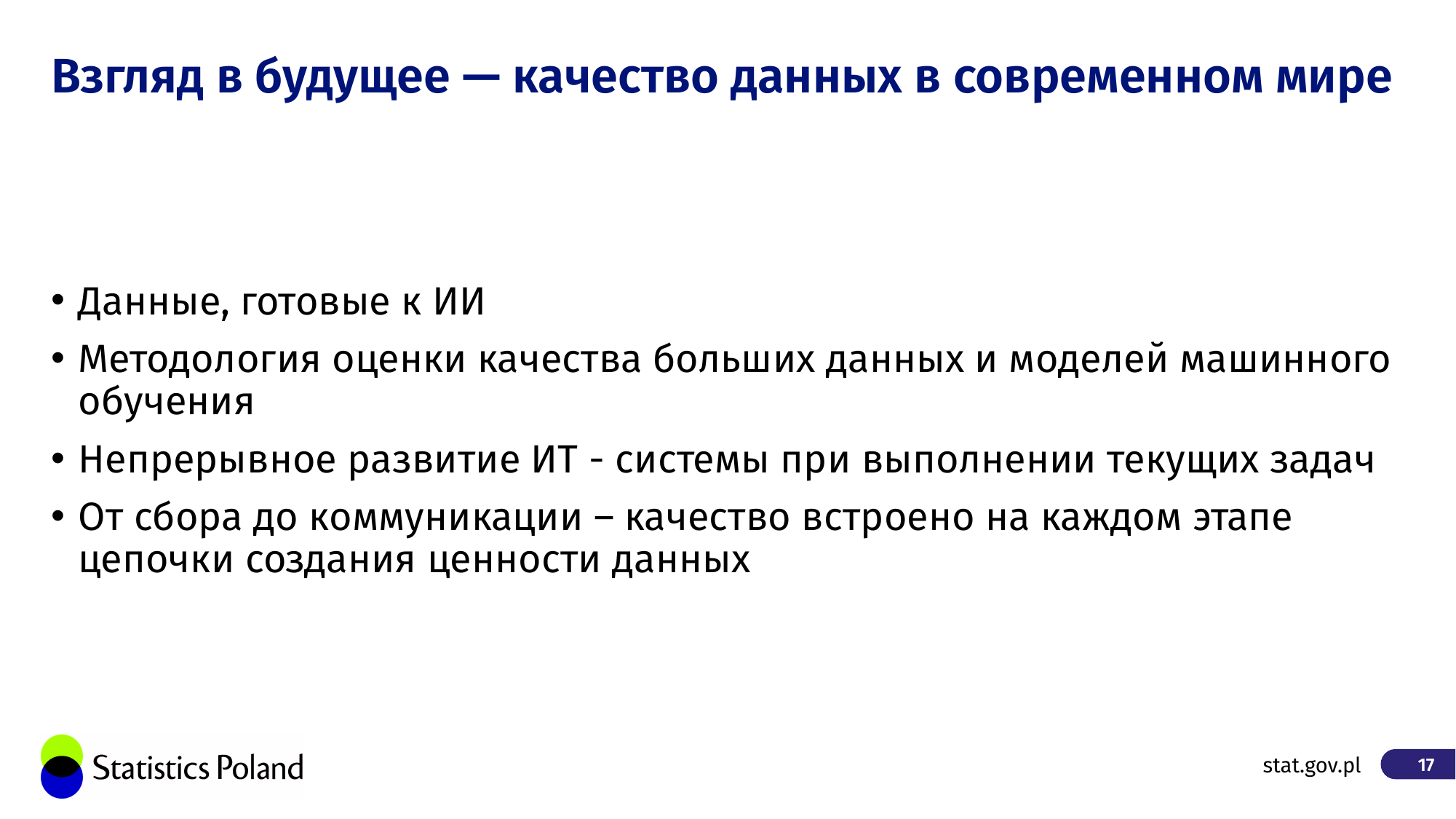

# Взгляд в будущее — качество данных в современном мире
Данные, готовые к ИИ
Методология оценки качества больших данных и моделей машинного обучения
Непрерывное развитие ИТ - системы при выполнении текущих задач
От сбора до коммуникации – качество встроено на каждом этапе цепочки создания ценности данных
stat.gov.pl